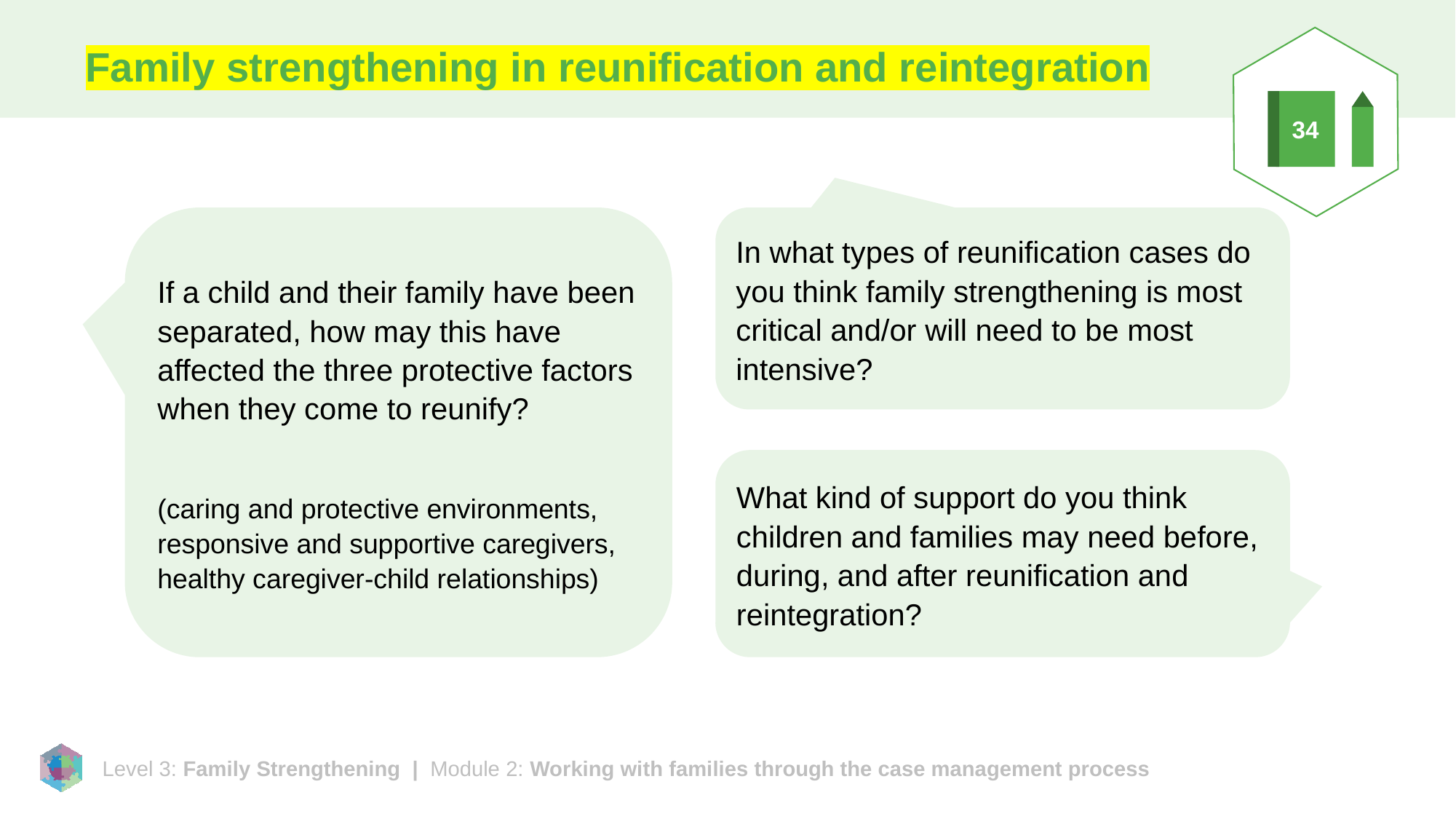

# Family strengthening in reunification and reintegration

34

If a child and their family have been separated, how may this have affected the three protective factors when they come to reunify?

(caring and protective environments, responsive and supportive caregivers, healthy caregiver-child relationships)
In what types of reunification cases do you think family strengthening is most critical and/or will need to be most intensive?
What kind of support do you think children and families may need before, during, and after reunification and reintegration?